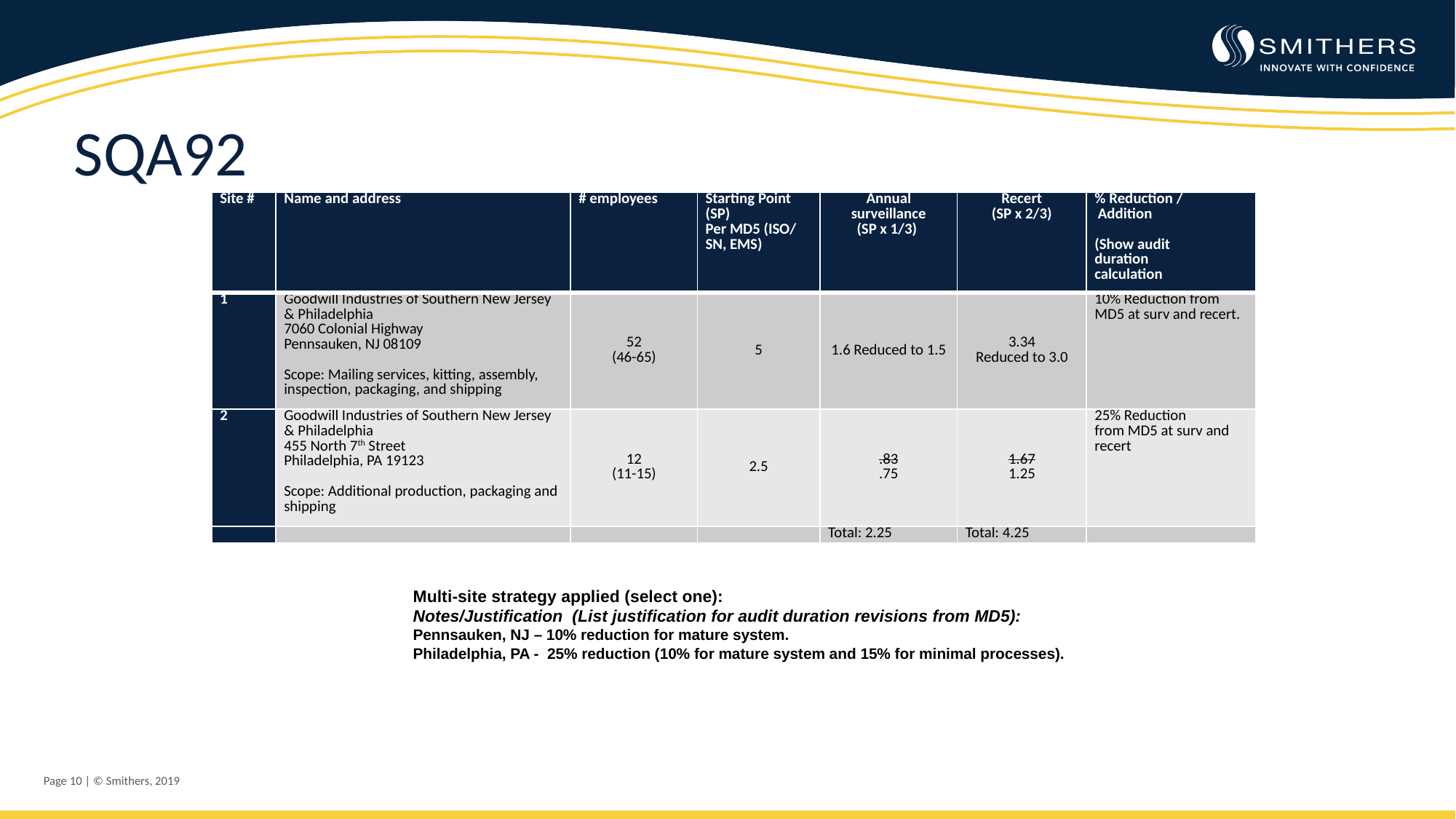

# SQA92
| Site # | Name and address | # employees | Starting Point (SP) Per MD5 (ISO/ SN, EMS) | Annual surveillance (SP x 1/3) | Recert (SP x 2/3) | % Reduction / Addition   (Show audit duration calculation |
| --- | --- | --- | --- | --- | --- | --- |
| 1 | Goodwill Industries of Southern New Jersey & Philadelphia 7060 Colonial Highway Pennsauken, NJ 08109   Scope: Mailing services, kitting, assembly, inspection, packaging, and shipping | 52 (46-65) | 5 | 1.6 Reduced to 1.5 | 3.34 Reduced to 3.0 | 10% Reduction from MD5 at surv and recert. |
| 2 | Goodwill Industries of Southern New Jersey & Philadelphia 455 North 7th Street Philadelphia, PA 19123   Scope: Additional production, packaging and shipping | 12 (11-15) | 2.5 | .83 .75 | 1.67 1.25 | 25% Reduction from MD5 at surv and recert |
|  |  |  |  | Total: 2.25 | Total: 4.25 |  |
Multi-site strategy applied (select one):
Notes/Justification  (List justification for audit duration revisions from MD5):
Pennsauken, NJ – 10% reduction for mature system.
Philadelphia, PA -  25% reduction (10% for mature system and 15% for minimal processes).

Page 10 | © Smithers, 2019